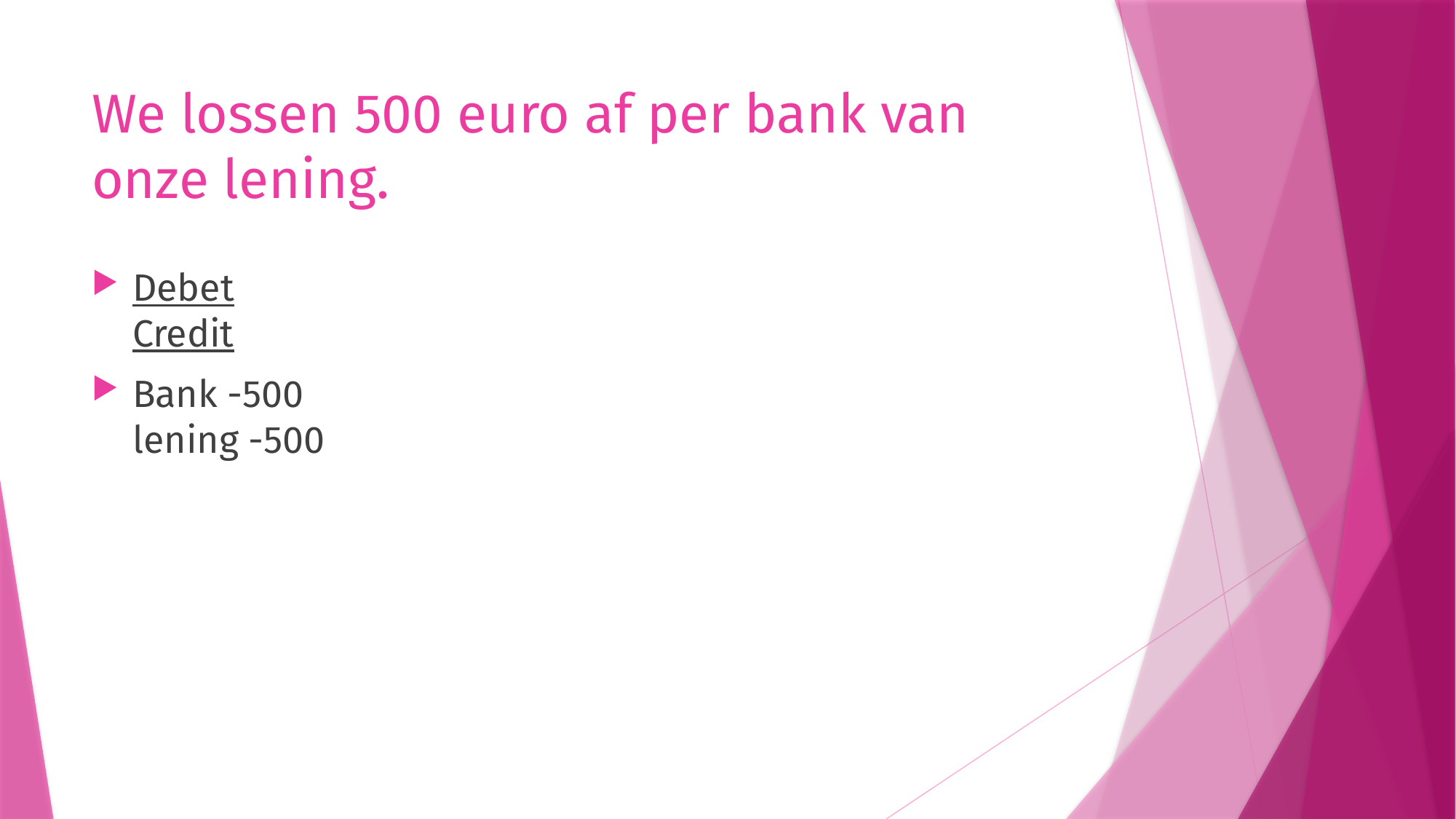

# We lossen 500 euro af per bank van onze lening.
Debet								Credit
Bank -500							lening -500